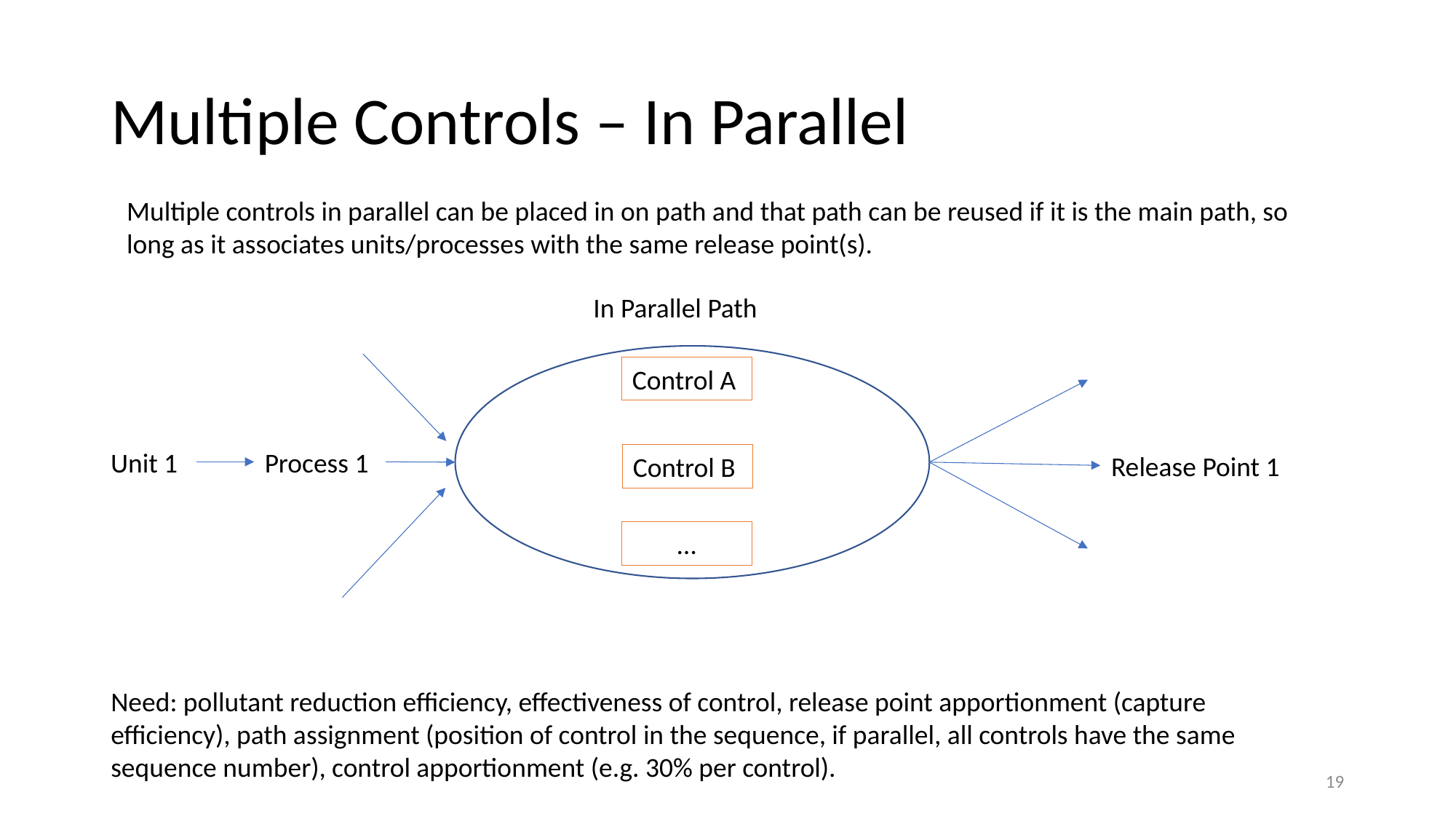

# Multiple Controls – In Parallel
Multiple controls in parallel can be placed in on path and that path can be reused if it is the main path, so long as it associates units/processes with the same release point(s).
In Parallel Path

Control A
Unit 1
Process 1
Release Point 1
Control B
…
Need: pollutant reduction efficiency, effectiveness of control, release point apportionment (capture efficiency), path assignment (position of control in the sequence, if parallel, all controls have the same sequence number), control apportionment (e.g. 30% per control).
19